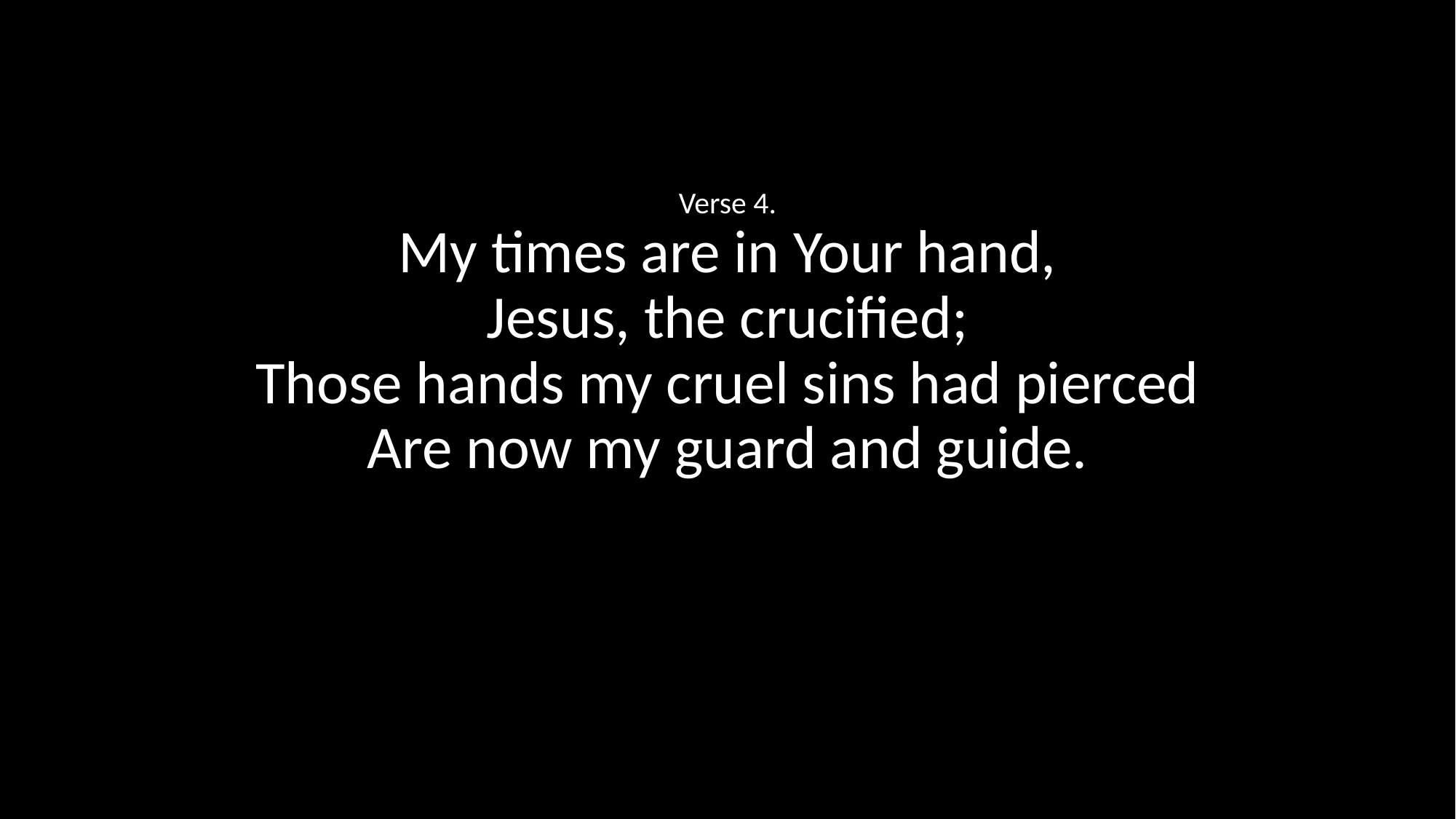

Verse 4.
My times are in Your hand,
Jesus, the crucified;
Those hands my cruel sins had pierced
Are now my guard and guide.